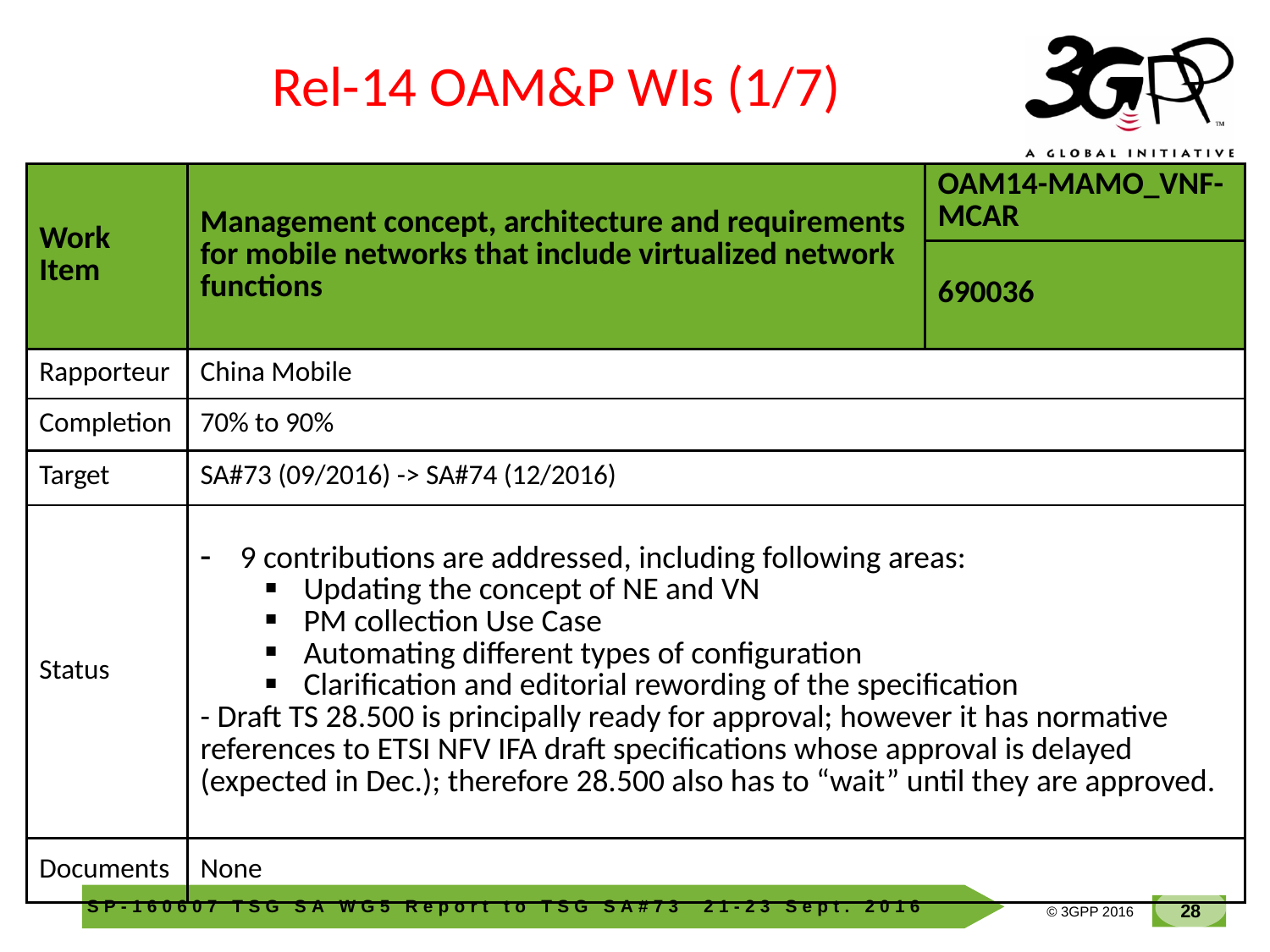

Rel-14 OAM&P WIs (1/7)
| Work Item | Management concept, architecture and requirements for mobile networks that include virtualized network functions | OAM14-MAMO\_VNF-MCAR |
| --- | --- | --- |
|  |  | 690036 |
| Rapporteur | China Mobile |  |
| Completion | 70% to 90% |  |
| Target | SA#73 (09/2016) -> SA#74 (12/2016) |  |
| Status | 9 contributions are addressed, including following areas: Updating the concept of NE and VN PM collection Use Case Automating different types of configuration Clarification and editorial rewording of the specification - Draft TS 28.500 is principally ready for approval; however it has normative references to ETSI NFV IFA draft specifications whose approval is delayed (expected in Dec.); therefore 28.500 also has to “wait” until they are approved. |  |
| Documents | None |  |